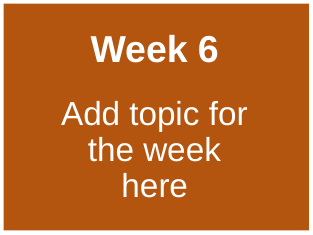

Week 6
Add topic for the week
here